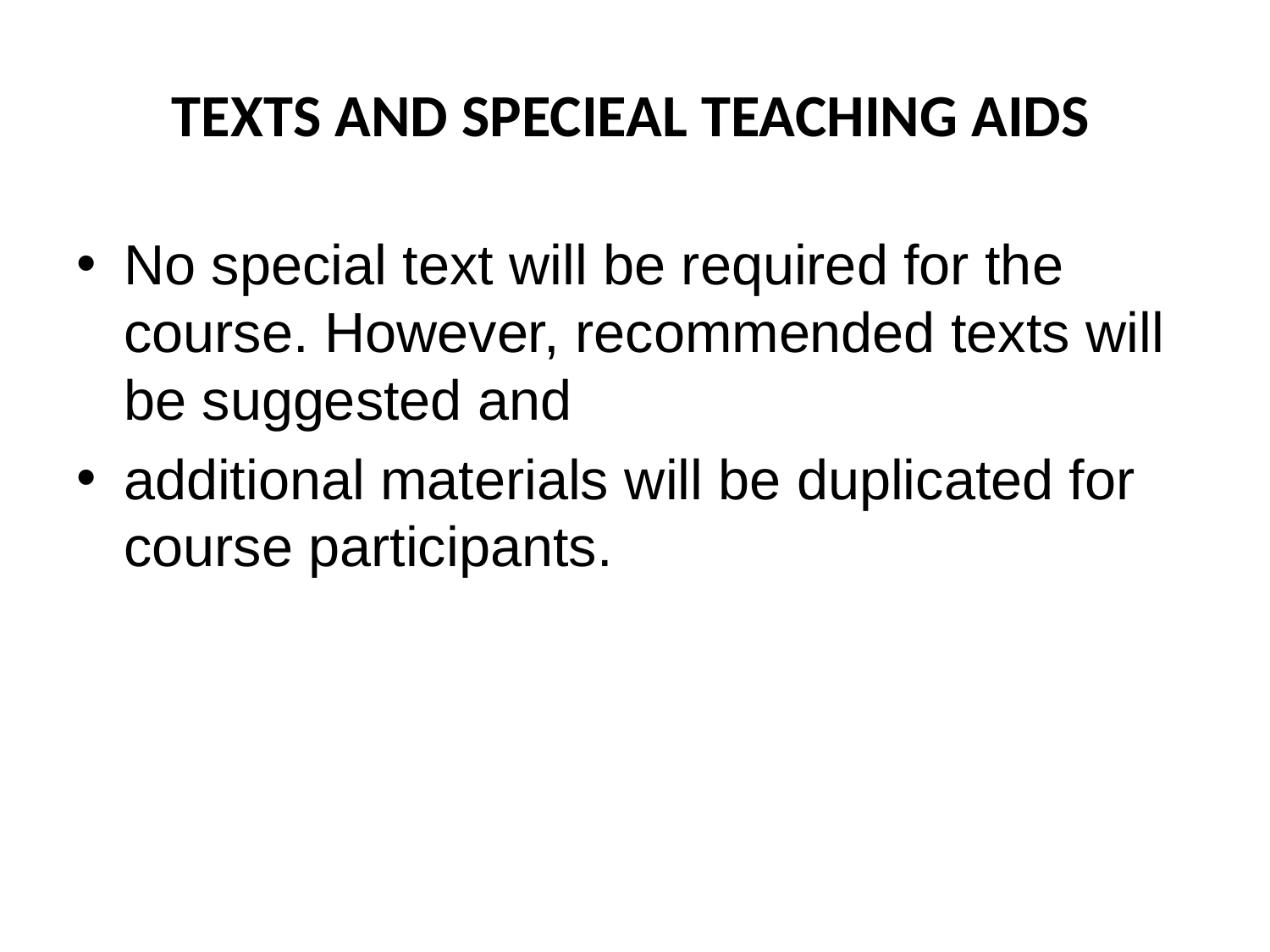

# TEXTS AND SPECIEAL TEACHING AIDS
No special text will be required for the course. However, recommended texts will be suggested and
additional materials will be duplicated for course participants.